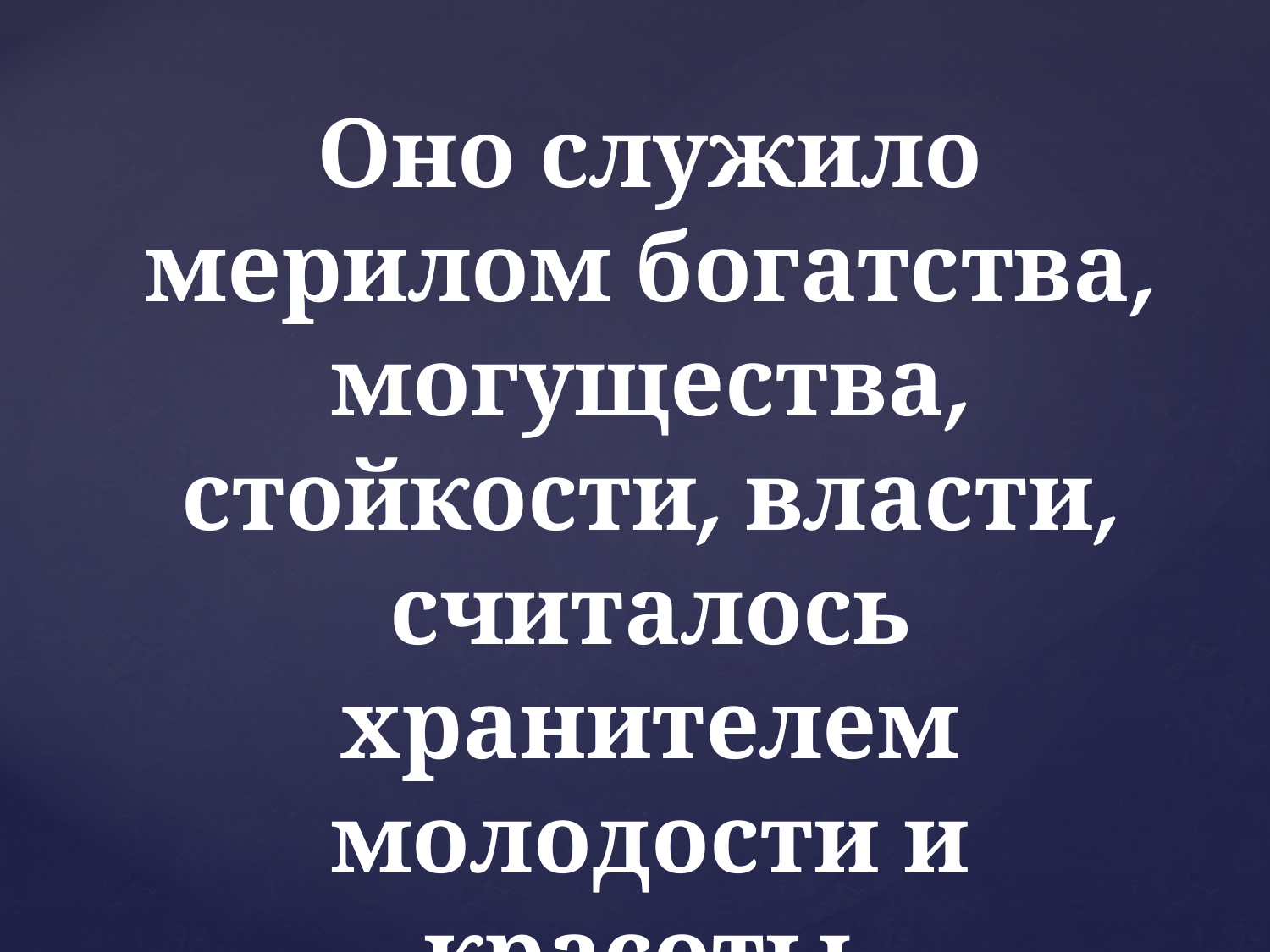

Оно служило мерилом богатства, могущества, стойкости, власти, считалось хранителем молодости и красоты
(4 балла)